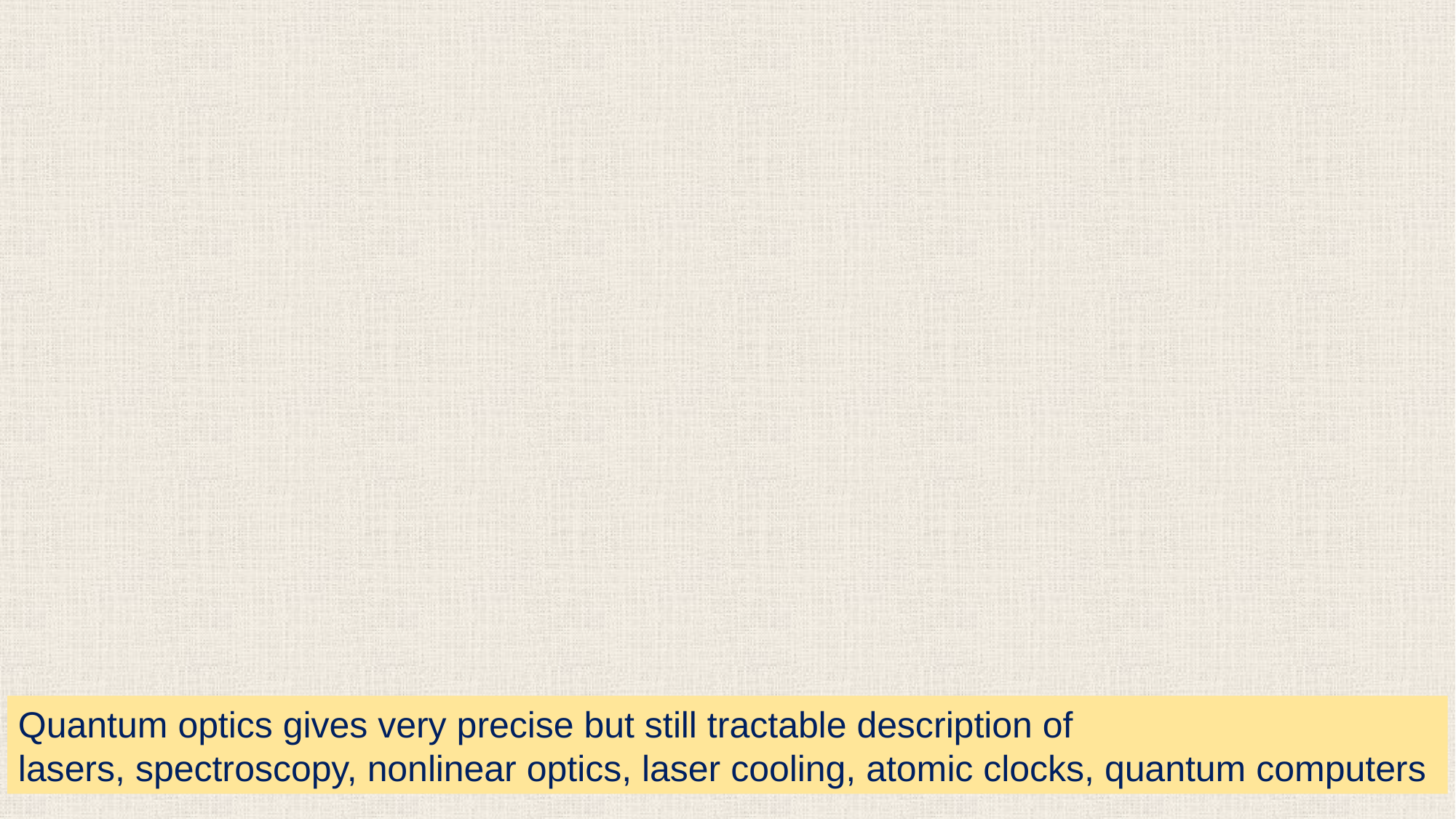

Quantum optics gives very precise but still tractable description of
lasers, spectroscopy, nonlinear optics, laser cooling, atomic clocks, quantum computers